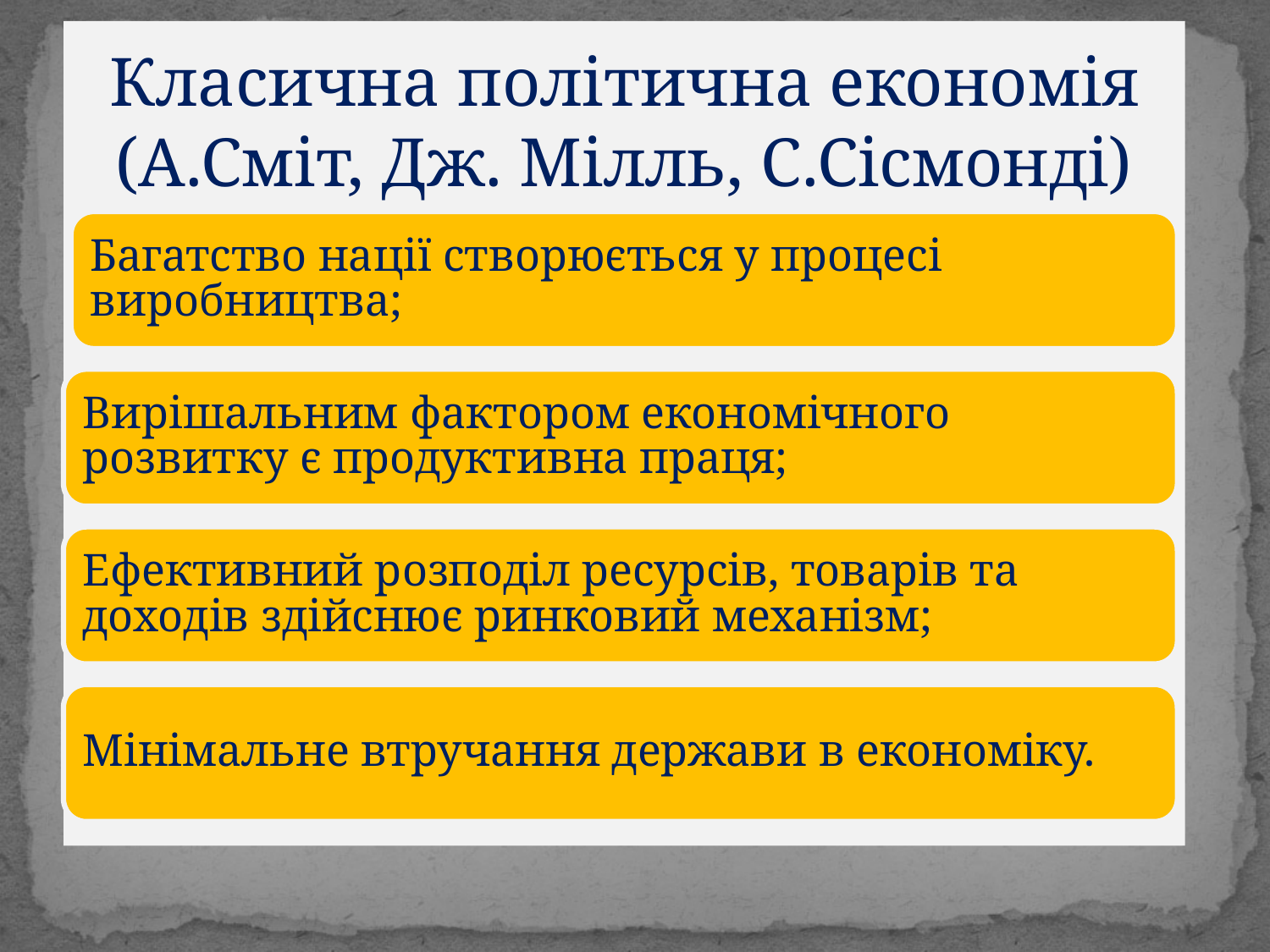

# Класична політична економія (А.Сміт, Дж. Мілль, С.Сісмонді)
Багатство нації створюється у процесі виробництва;
Вирішальним фактором економічного розвитку є продуктивна праця;
Ефективний розподіл ресурсів, товарів та доходів здійснює ринковий механізм;
Мінімальне втручання держави в економіку.